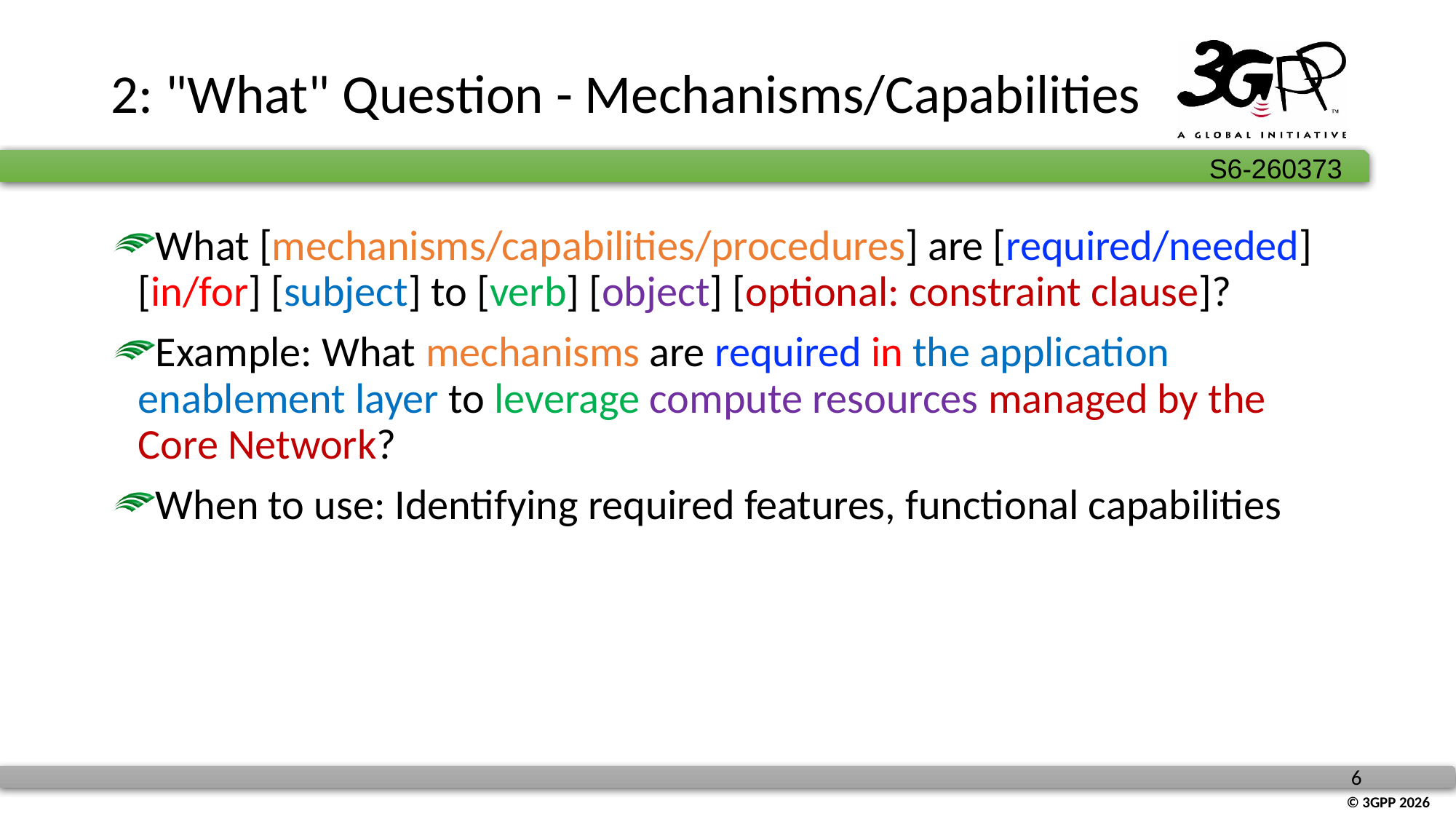

# 2: "What" Question - Mechanisms/Capabilities
What [mechanisms/capabilities/procedures] are [required/needed] [in/for] [subject] to [verb] [object] [optional: constraint clause]?
Example: What mechanisms are required in the application enablement layer to leverage compute resources managed by the Core Network?
When to use: Identifying required features, functional capabilities